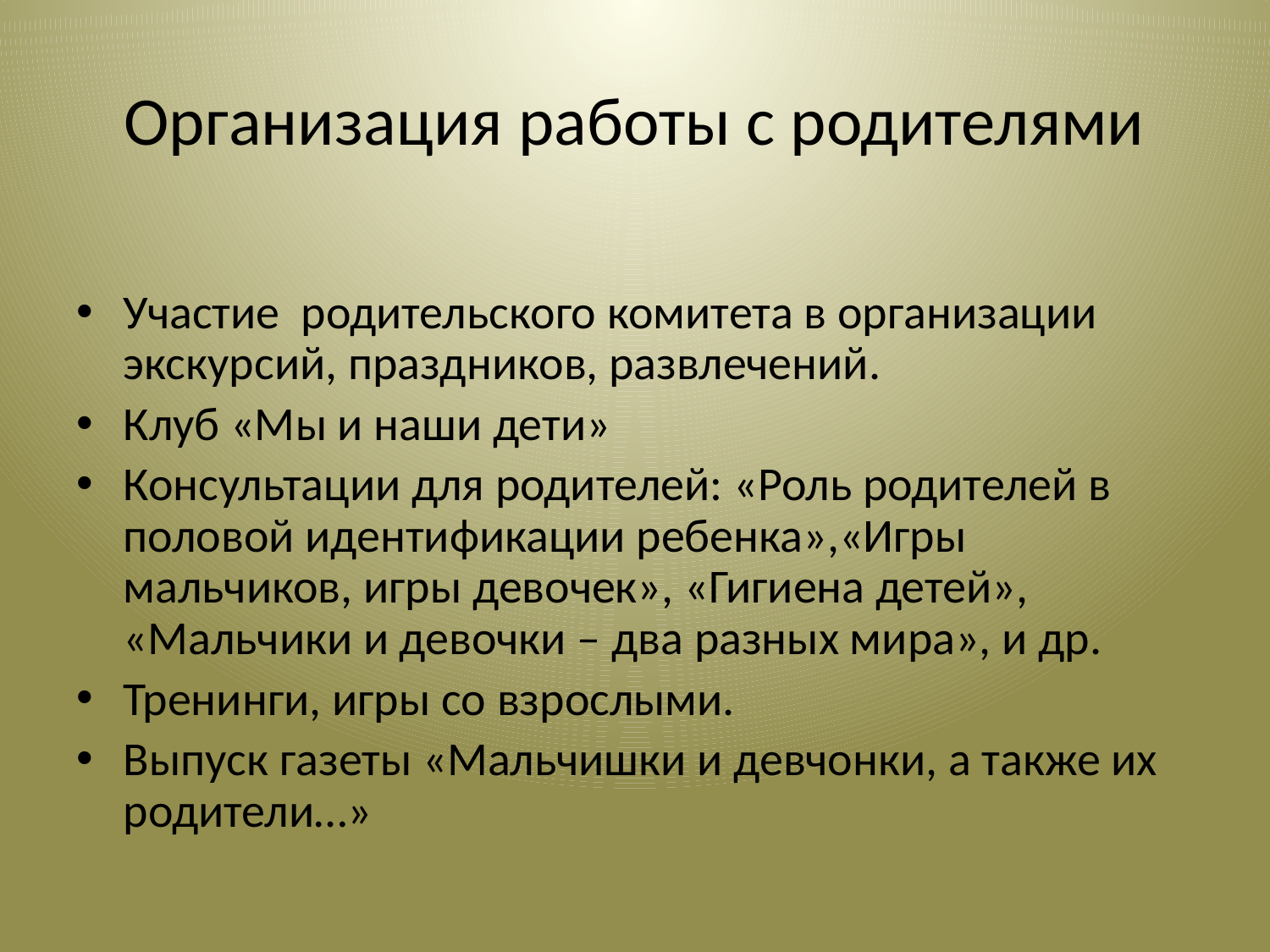

# Организация работы с родителями

Участие  родительского комитета в организации экскурсий, праздников, развлечений.
Клуб «Мы и наши дети»
Консультации для родителей: «Роль родителей в половой идентификации ребенка»,«Игры мальчиков, игры девочек», «Гигиена детей», «Мальчики и девочки – два разных мира», и др.
Тренинги, игры со взрослыми.
Выпуск газеты «Мальчишки и девчонки, а также их родители…»